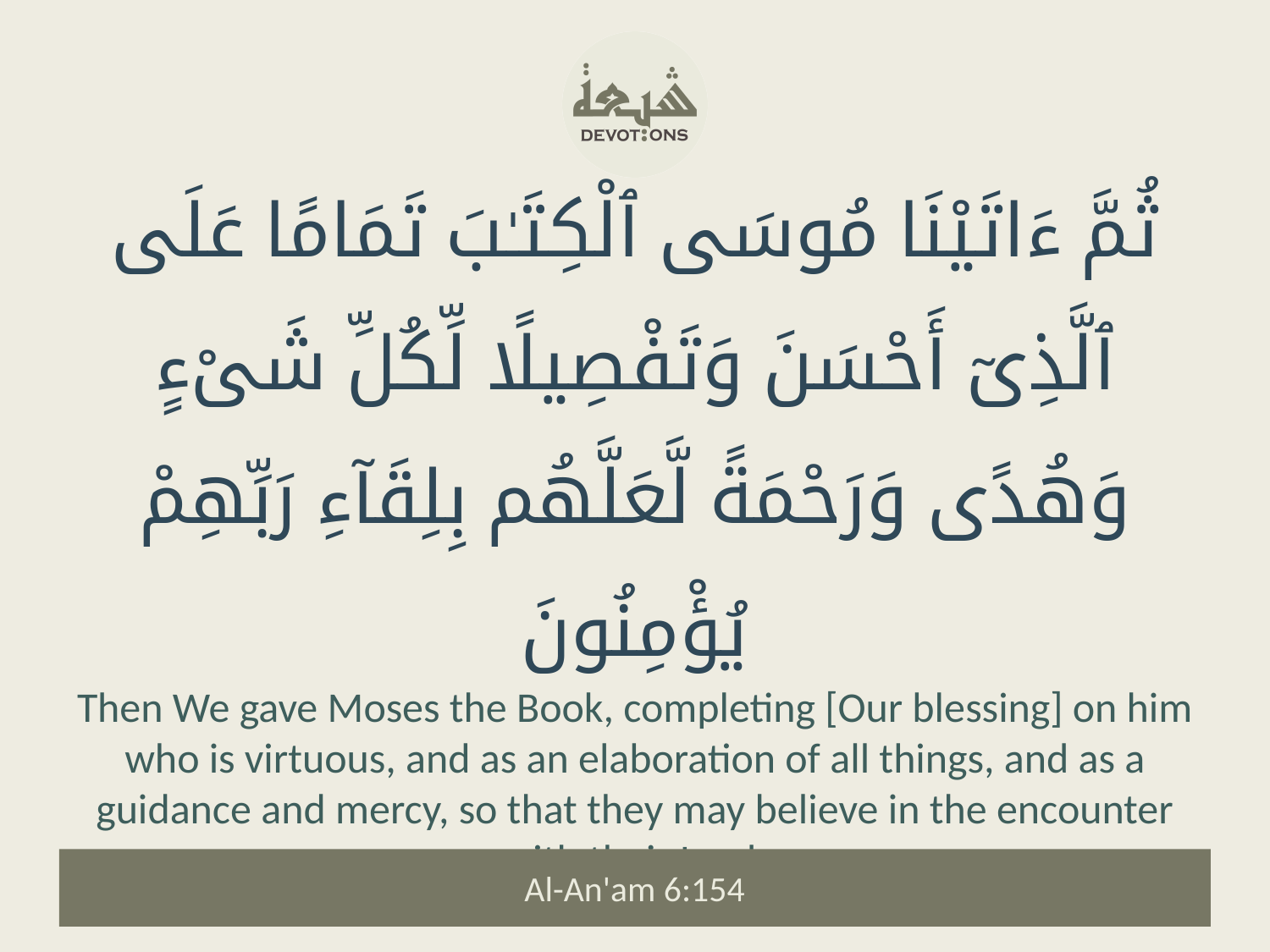

ثُمَّ ءَاتَيْنَا مُوسَى ٱلْكِتَـٰبَ تَمَامًا عَلَى ٱلَّذِىٓ أَحْسَنَ وَتَفْصِيلًا لِّكُلِّ شَىْءٍ وَهُدًى وَرَحْمَةً لَّعَلَّهُم بِلِقَآءِ رَبِّهِمْ يُؤْمِنُونَ
Then We gave Moses the Book, completing [Our blessing] on him who is virtuous, and as an elaboration of all things, and as a guidance and mercy, so that they may believe in the encounter with their Lord.
Al-An'am 6:154